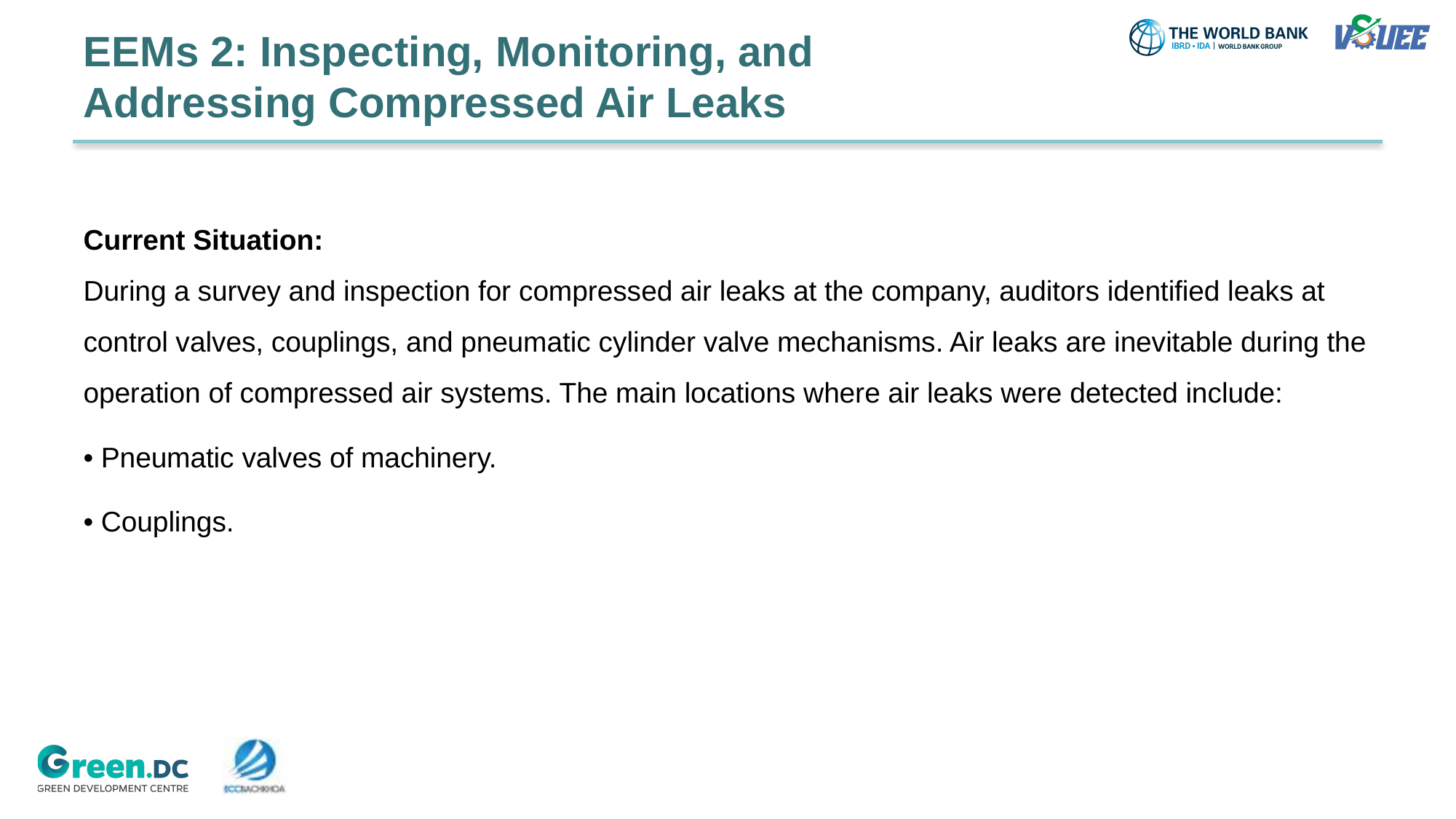

# EEMs 2: Inspecting, Monitoring, and Addressing Compressed Air Leaks
Current Situation:
During a survey and inspection for compressed air leaks at the company, auditors identified leaks at control valves, couplings, and pneumatic cylinder valve mechanisms. Air leaks are inevitable during the operation of compressed air systems. The main locations where air leaks were detected include:
• Pneumatic valves of machinery.
• Couplings.